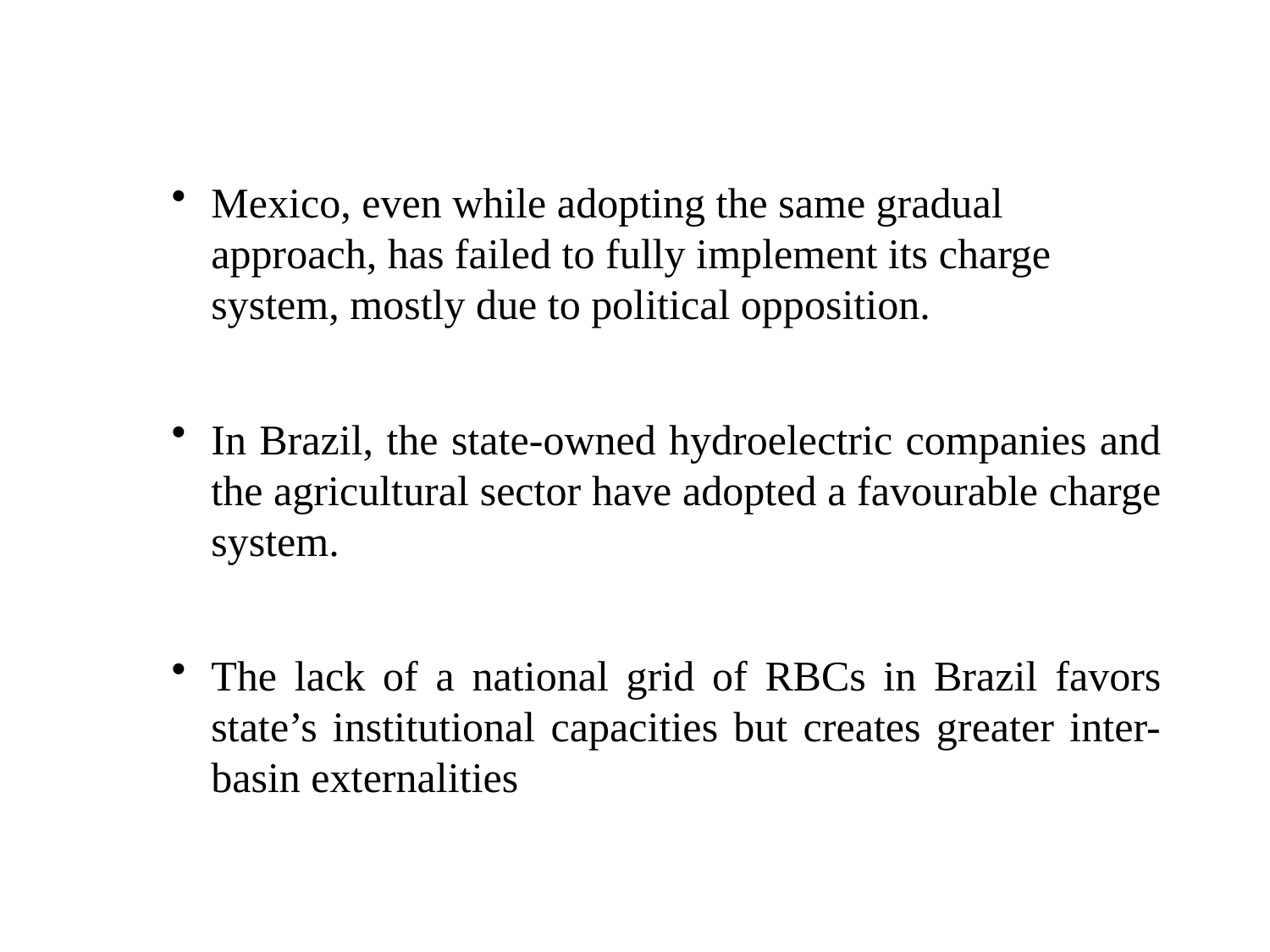

#
Mexico, even while adopting the same gradual approach, has failed to fully implement its charge system, mostly due to political opposition.

In Brazil, the state-owned hydroelectric companies and the agricultural sector have adopted a favourable charge system.

The lack of a national grid of RBCs in Brazil favors state’s institutional capacities but creates greater inter-basin externalities